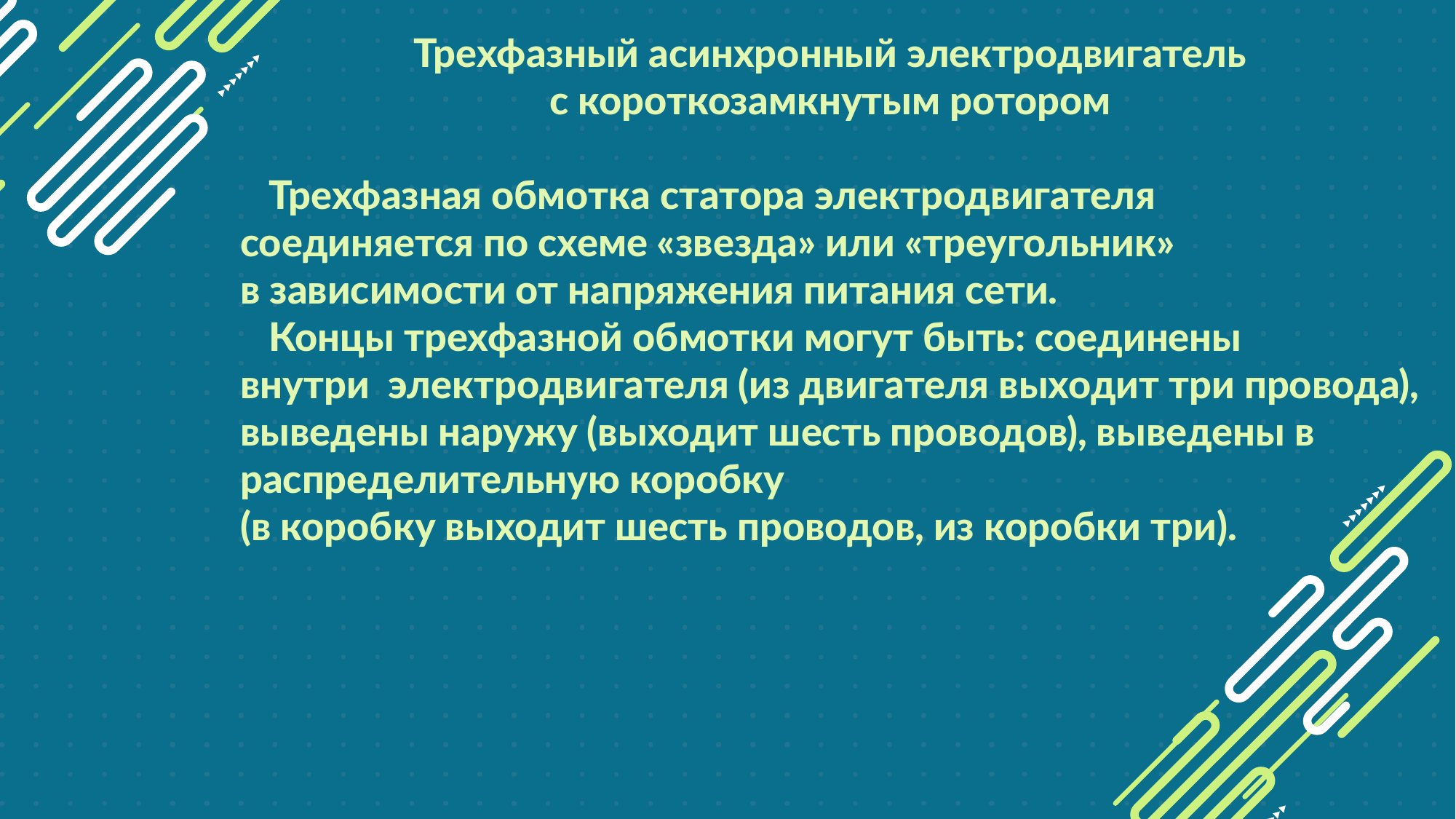

Трехфазный асинхронный электродвигатель
с короткозамкнутым ротором

   Трехфазная обмотка статора электродвигателя
соединяется по схеме «звезда» или «треугольник»
в зависимости от напряжения питания сети.
   Концы трехфазной обмотки могут быть: соединены
внутри  электродвигателя (из двигателя выходит три провода),
выведены наружу (выходит шесть проводов), выведены в
распределительную коробку
(в коробку выходит шесть проводов, из коробки три).